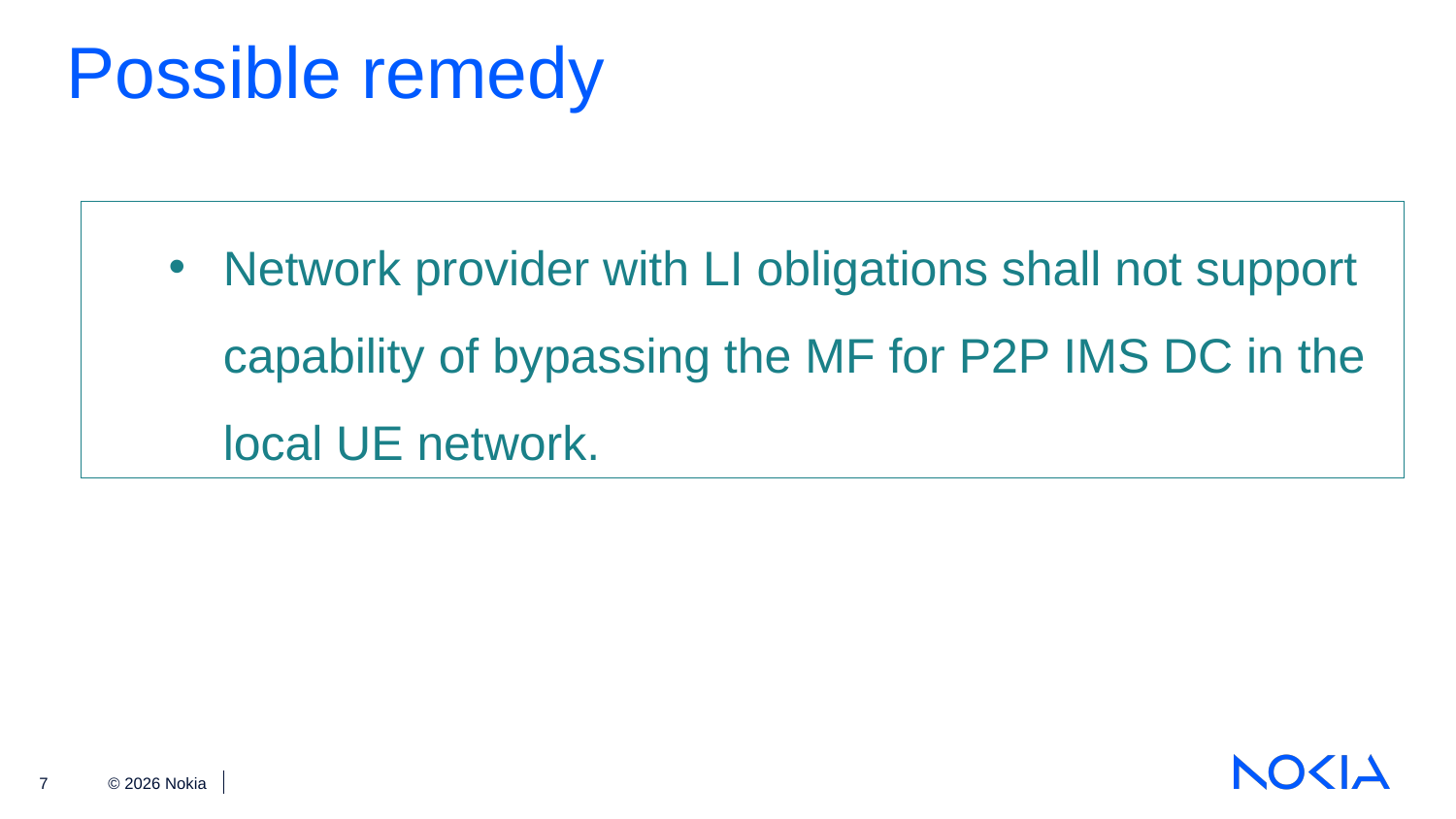

Possible remedy
Network provider with LI obligations shall not support capability of bypassing the MF for P2P IMS DC in the local UE network.